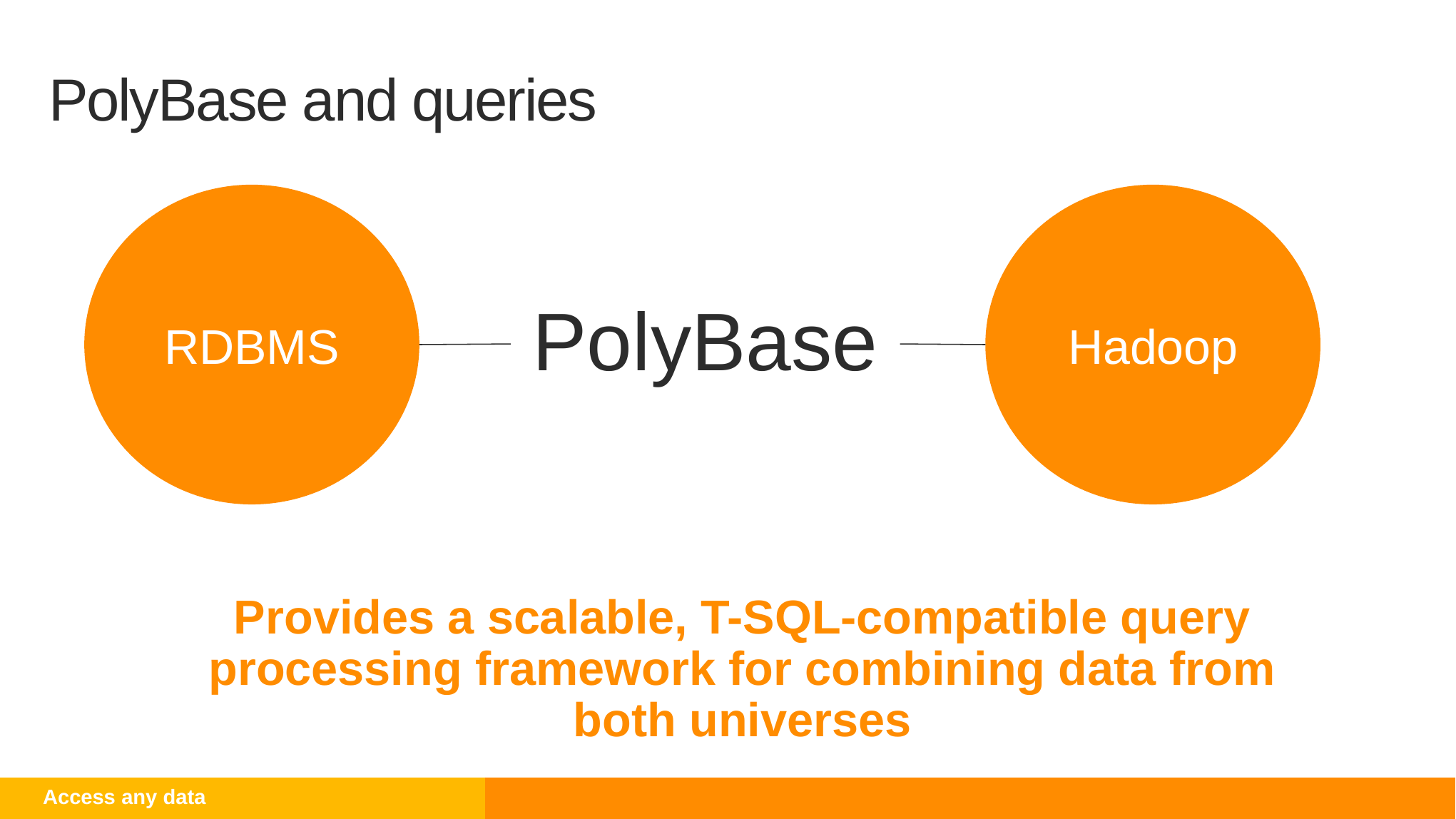

# PolyBase and queries
RDBMS
Hadoop
PolyBase
Provides a scalable, T-SQL-compatible query processing framework for combining data from both universes
Access any data